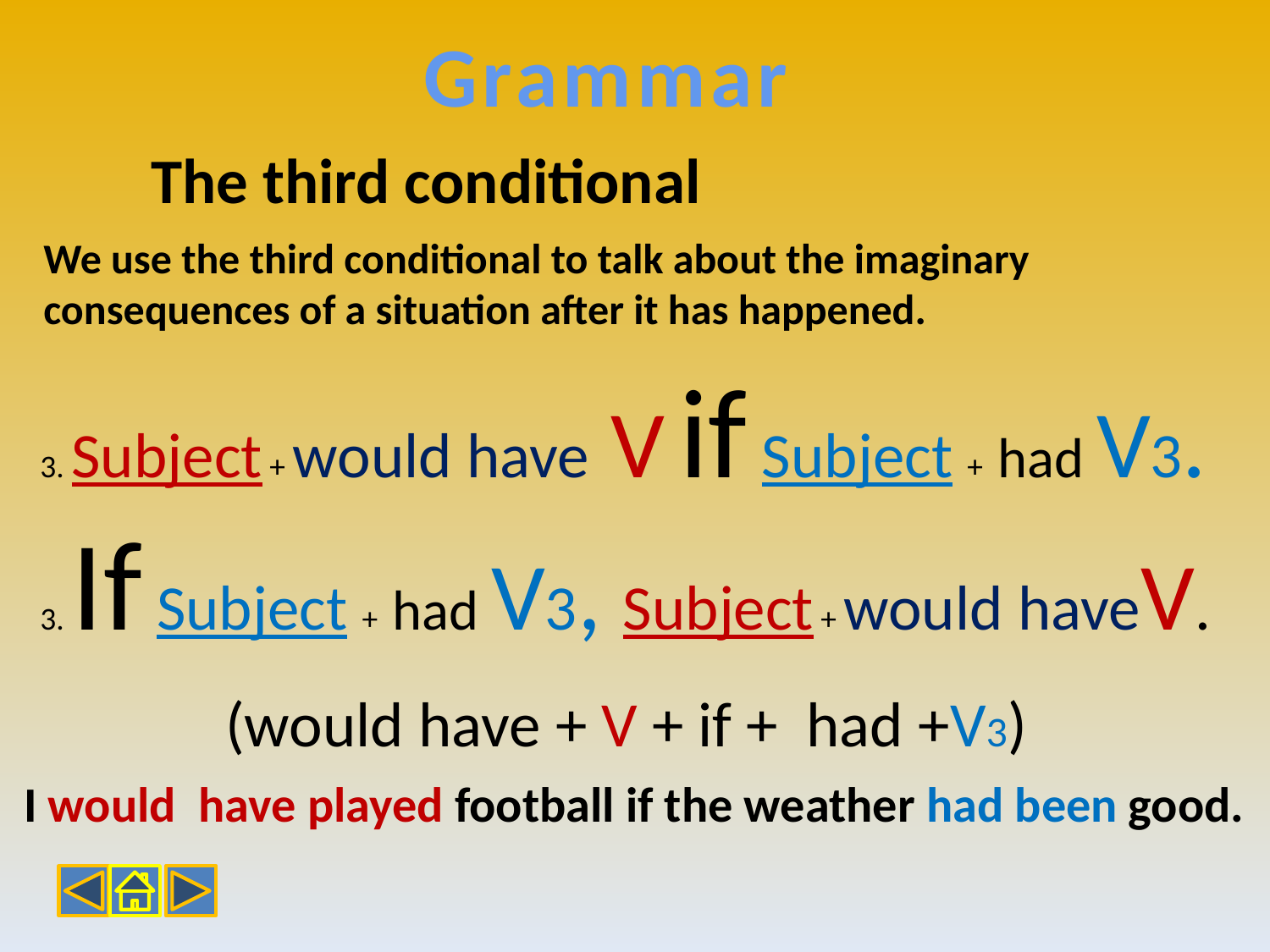

Grammar
The third conditional
We use the third conditional to talk about the imaginary consequences of a situation after it has happened.
3. Subject + would have  V if Subject +  had V3. 3. If Subject +  had V3, Subject + would haveV.
(would have + V + if +  had +V3)
I would  have played football if the weather had been good.